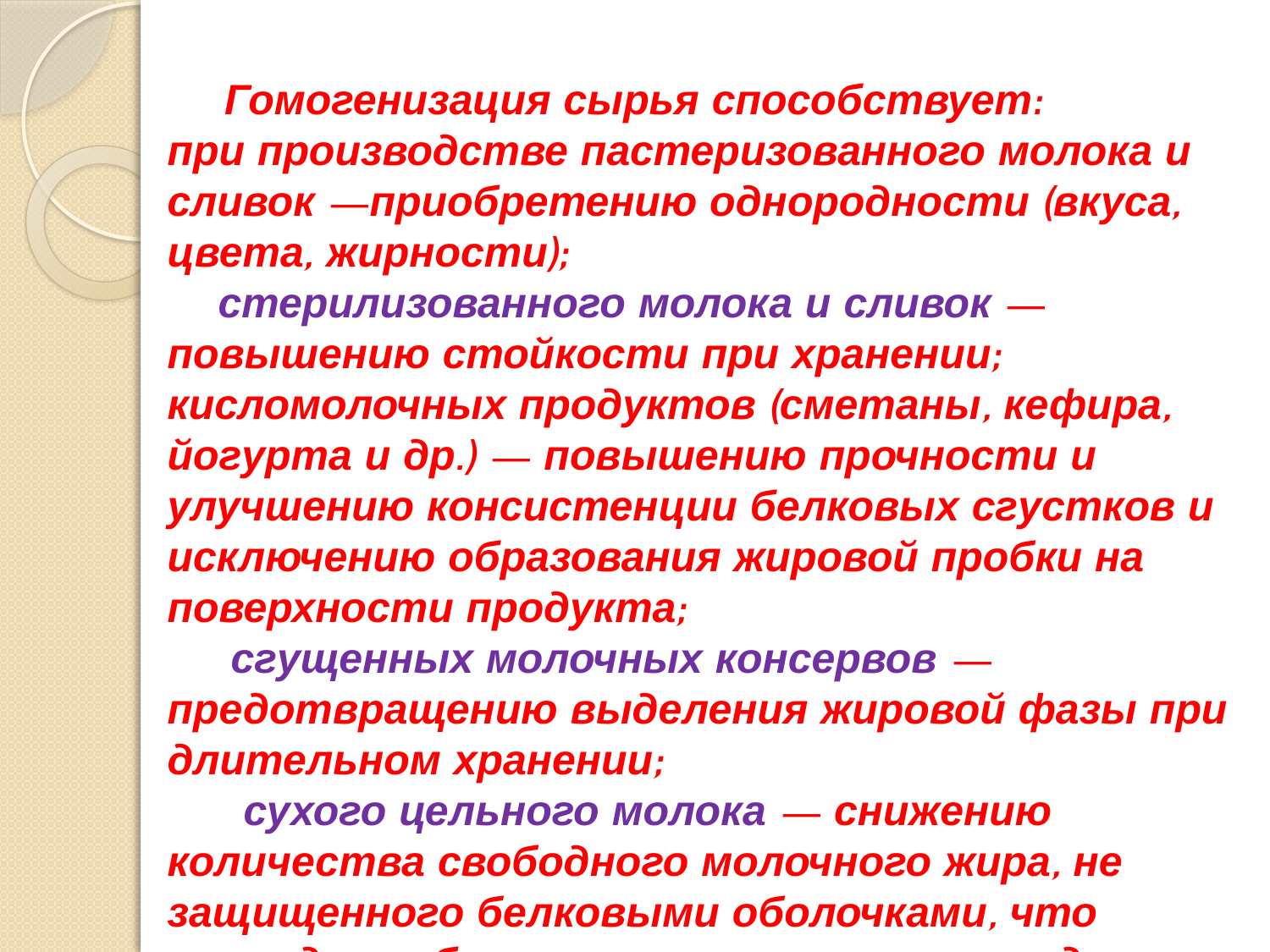

Гомогенизация сырья способствует:
при производстве пастеризованного молока и сливок —приобретению однородности (вкуса, цвета, жирности);
    стерилизованного молока и сливок — повышению стойкости при хранении;
кисломолочных продуктов (сметаны, кефира, йогурта и др.) — повышению прочности и улучшению консистенции белковых сгустков и исключению образования жировой пробки на поверхности продукта;
     сгущенных молочных консервов — предотвращению выделения жировой фазы при длительном хранении;
      сухого цельного молока — снижению количества свободного молочного жира, не защищенного белковыми оболочками, что приводит к быстрому его окислению под действием кислорода атмосферного воздуха;